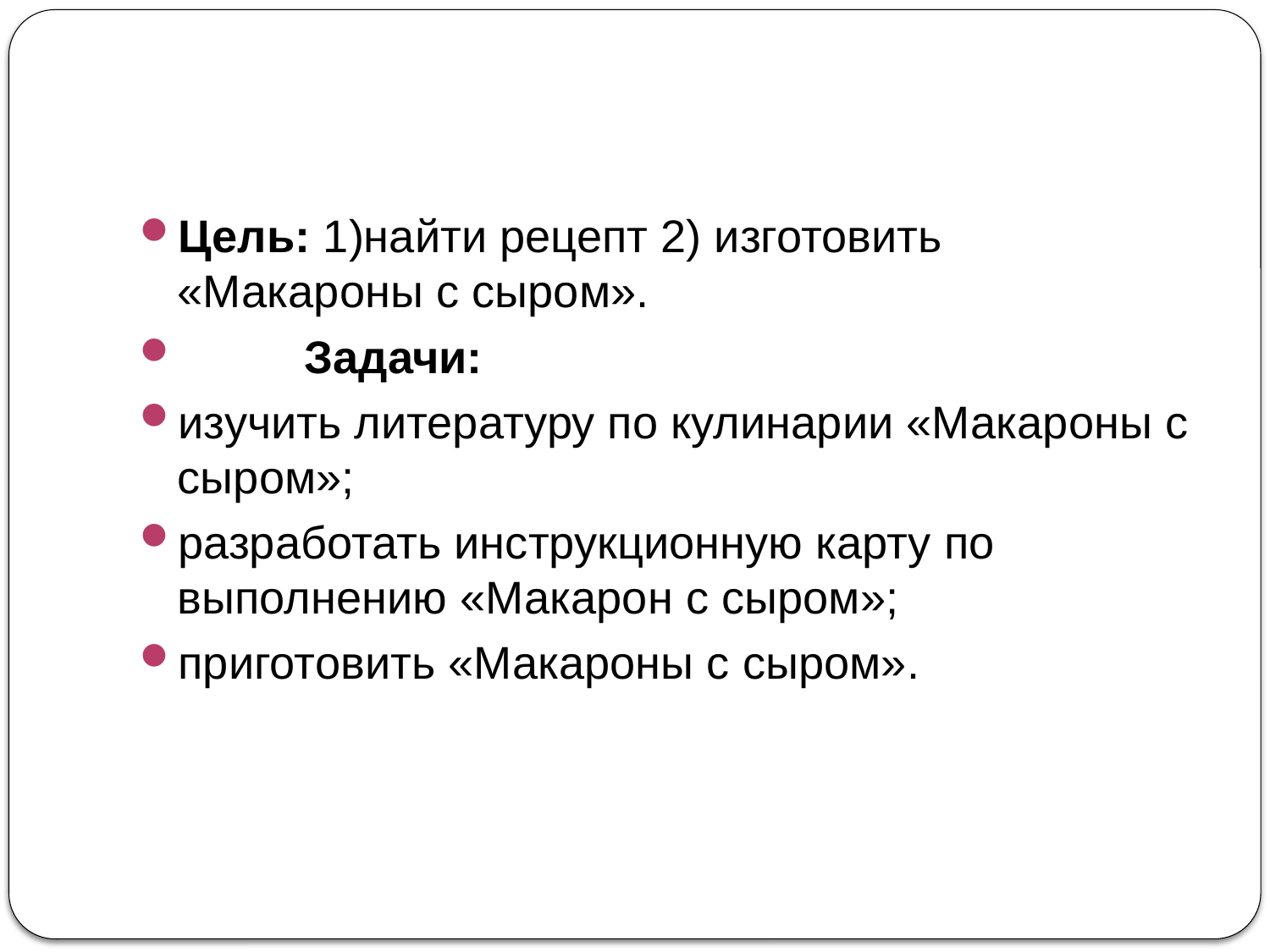

#
Цель: 1)найти рецепт 2) изготовить «Макароны с сыром».
	Задачи:
изучить литературу по кулинарии «Макароны с сыром»;
разработать инструкционную карту по выполнению «Макарон с сыром»;
приготовить «Макароны с сыром».